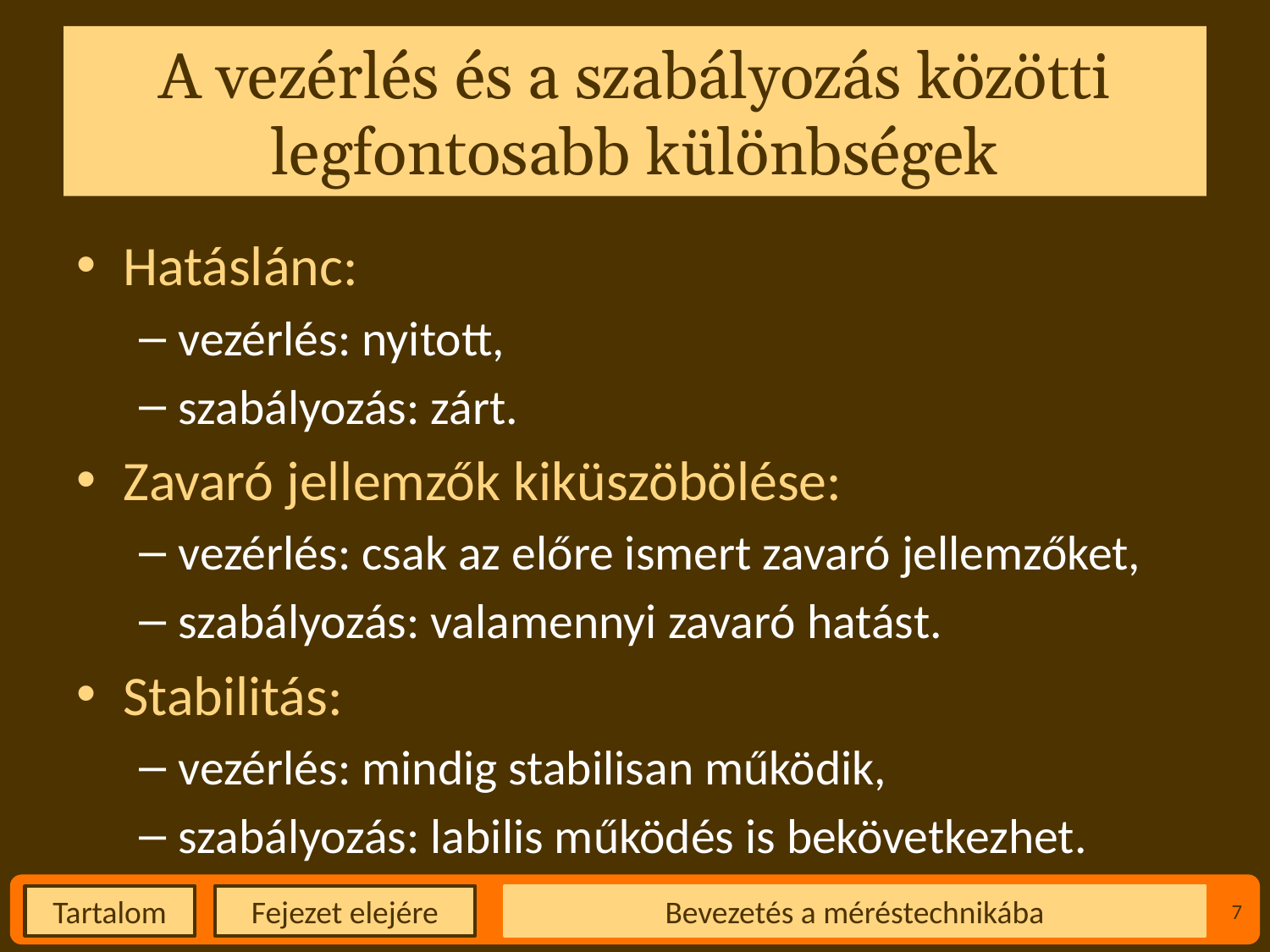

# A vezérlés és a szabályozás közötti legfontosabb különbségek
Hatáslánc:
vezérlés: nyitott,
szabályozás: zárt.
Zavaró jellemzők kiküszöbölése:
vezérlés: csak az előre ismert zavaró jellemzőket,
szabályozás: valamennyi zavaró hatást.
Stabilitás:
vezérlés: mindig stabilisan működik,
szabályozás: labilis működés is bekövetkezhet.

Bevezetés a méréstechnikába
7
Fejezet elejére